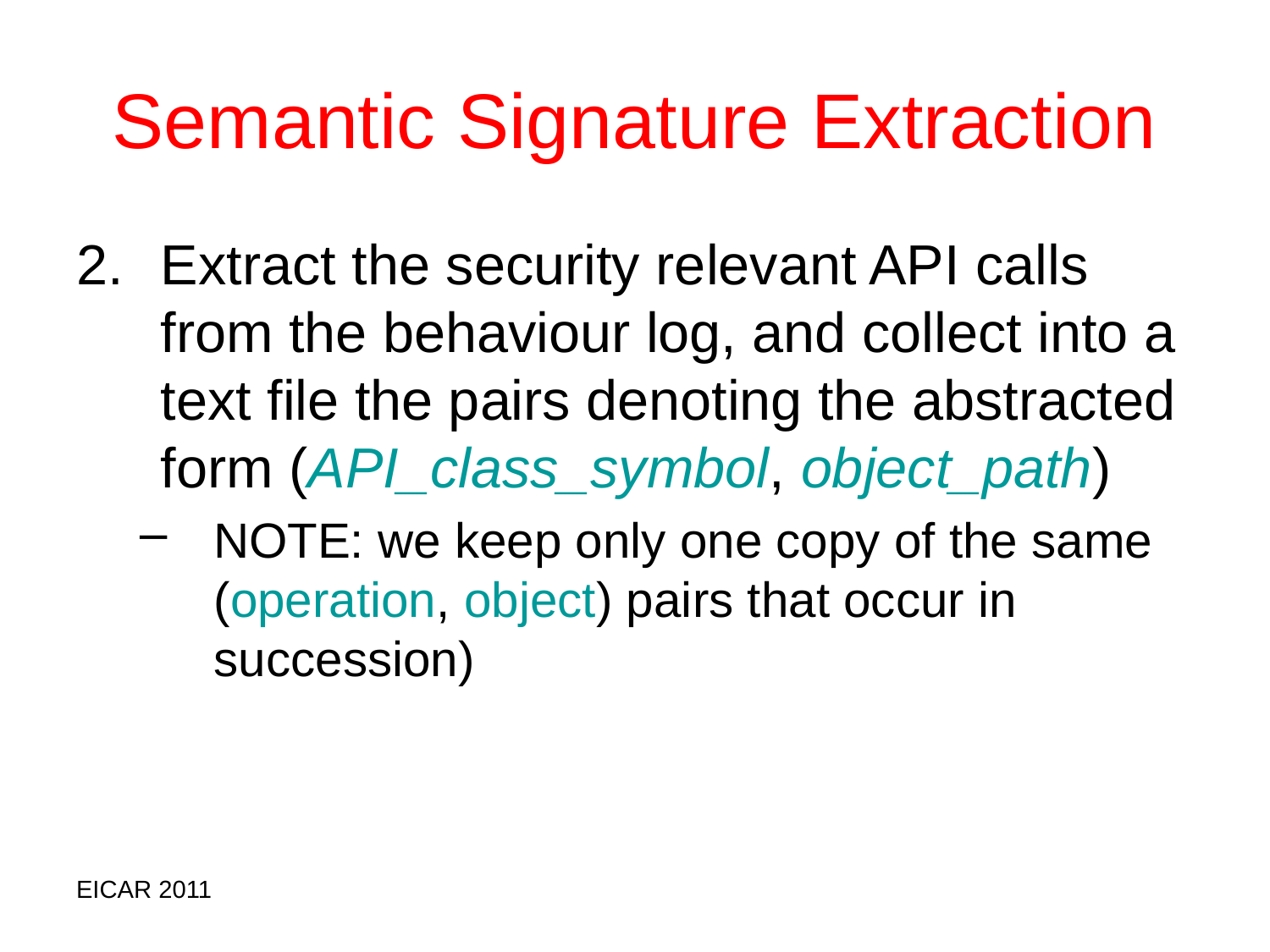

# Semantic Signature Extraction
Extract the security relevant API calls from the behaviour log, and collect into a text file the pairs denoting the abstracted form (API_class_symbol, object_path)
NOTE: we keep only one copy of the same (operation, object) pairs that occur in succession)
EICAR 2011